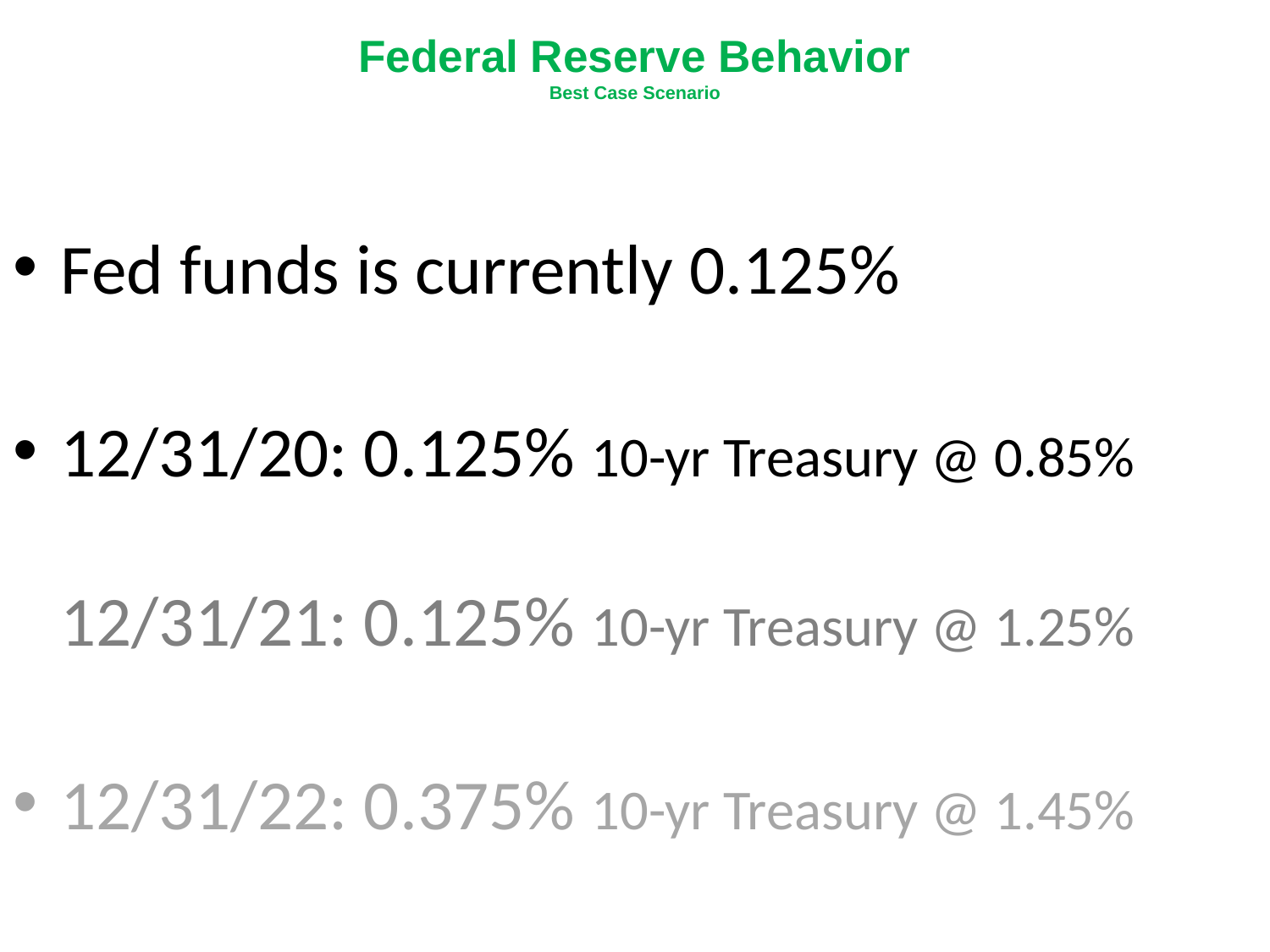

# Federal Reserve Behavior Best Case Scenario
Fed funds is currently 0.125%
12/31/20: 0.125% 10-yr Treasury @ 0.85% 12/31/21: 0.125% 10-yr Treasury @ 1.25%
12/31/22: 0.375% 10-yr Treasury @ 1.45%